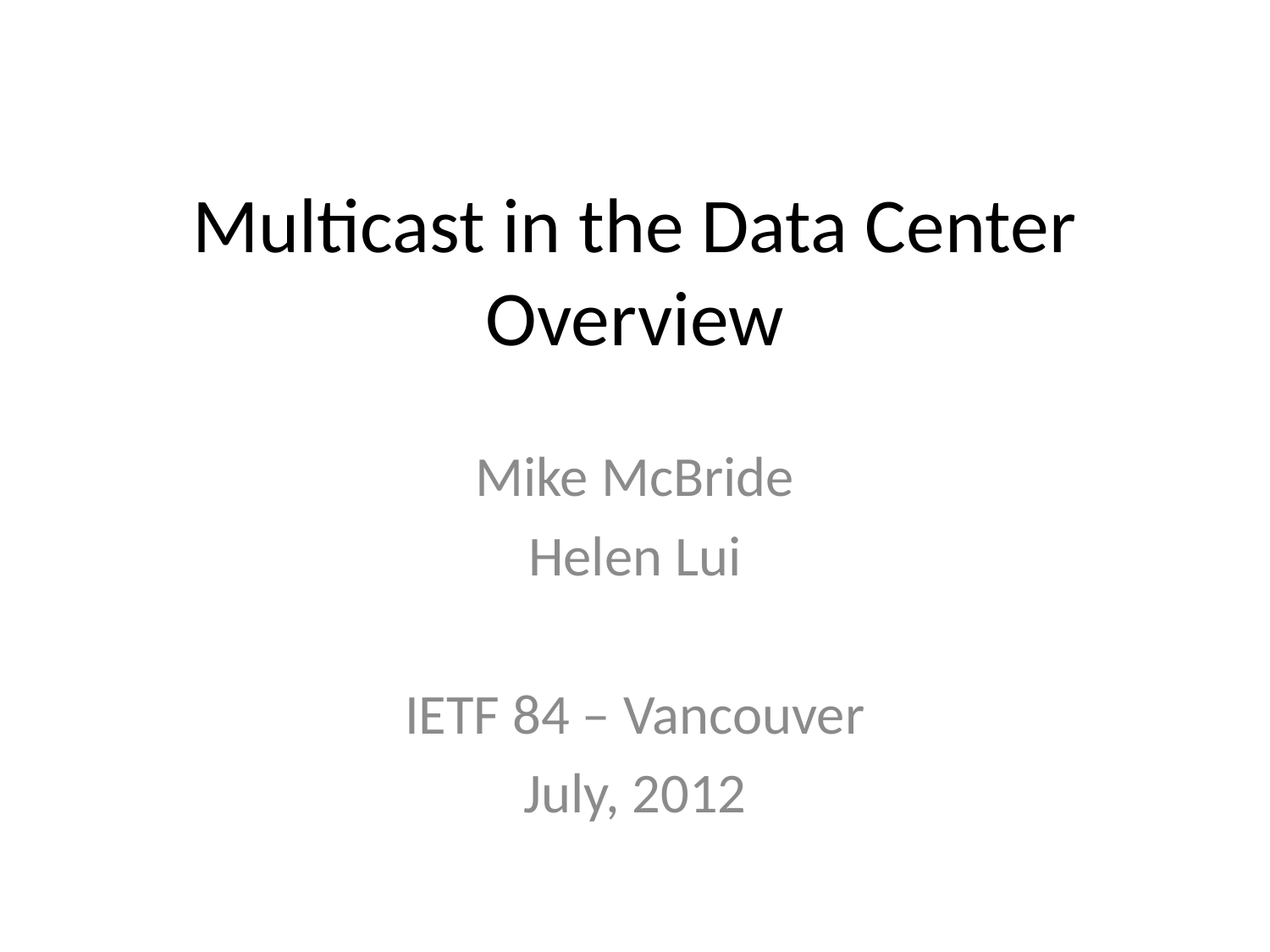

# Multicast in the Data Center Overview
Mike McBride
Helen Lui

IETF 84 – Vancouver
July, 2012